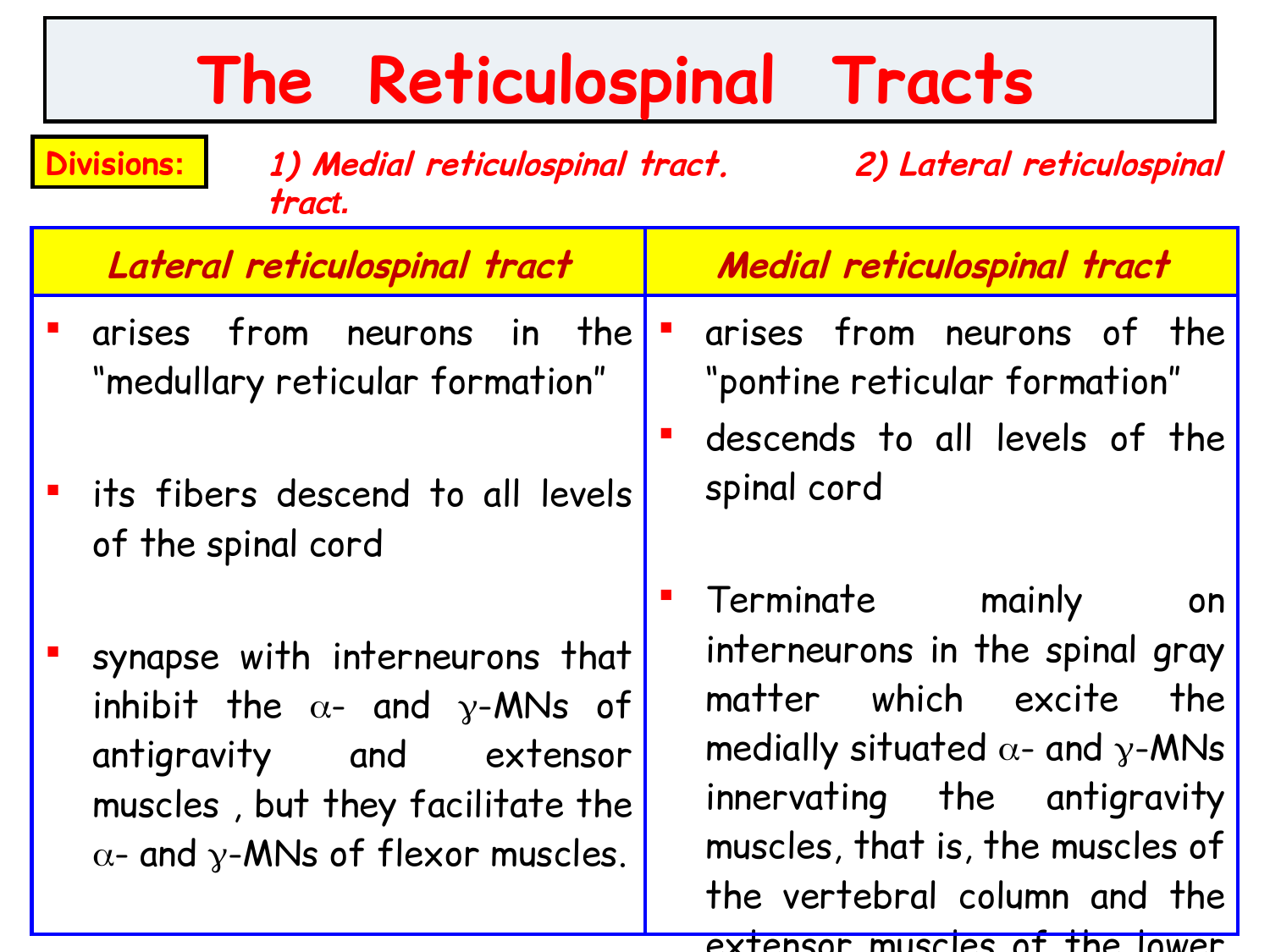

The  Reticulospinal  Tracts
Divisions:
1) Medial reticulospinal tract.         2) Lateral reticulospinal tract.
| Lateral reticulospinal tract | Medial reticulospinal tract |
| --- | --- |
| arises from neurons in the “medullary reticular formation” its fibers descend to all levels of the spinal cord synapse with interneurons that inhibit the α- and γ-MNs of antigravity and extensor muscles , but they facilitate the α- and γ-MNs of flexor muscles. | arises from neurons of the “pontine reticular formation” descends to all levels of the spinal cord Terminate mainly on interneurons in the spinal gray matter which excite the medially situated α- and γ-MNs innervating the antigravity muscles, that is, the muscles of the vertebral column and the extensor muscles of the lower limbs. |